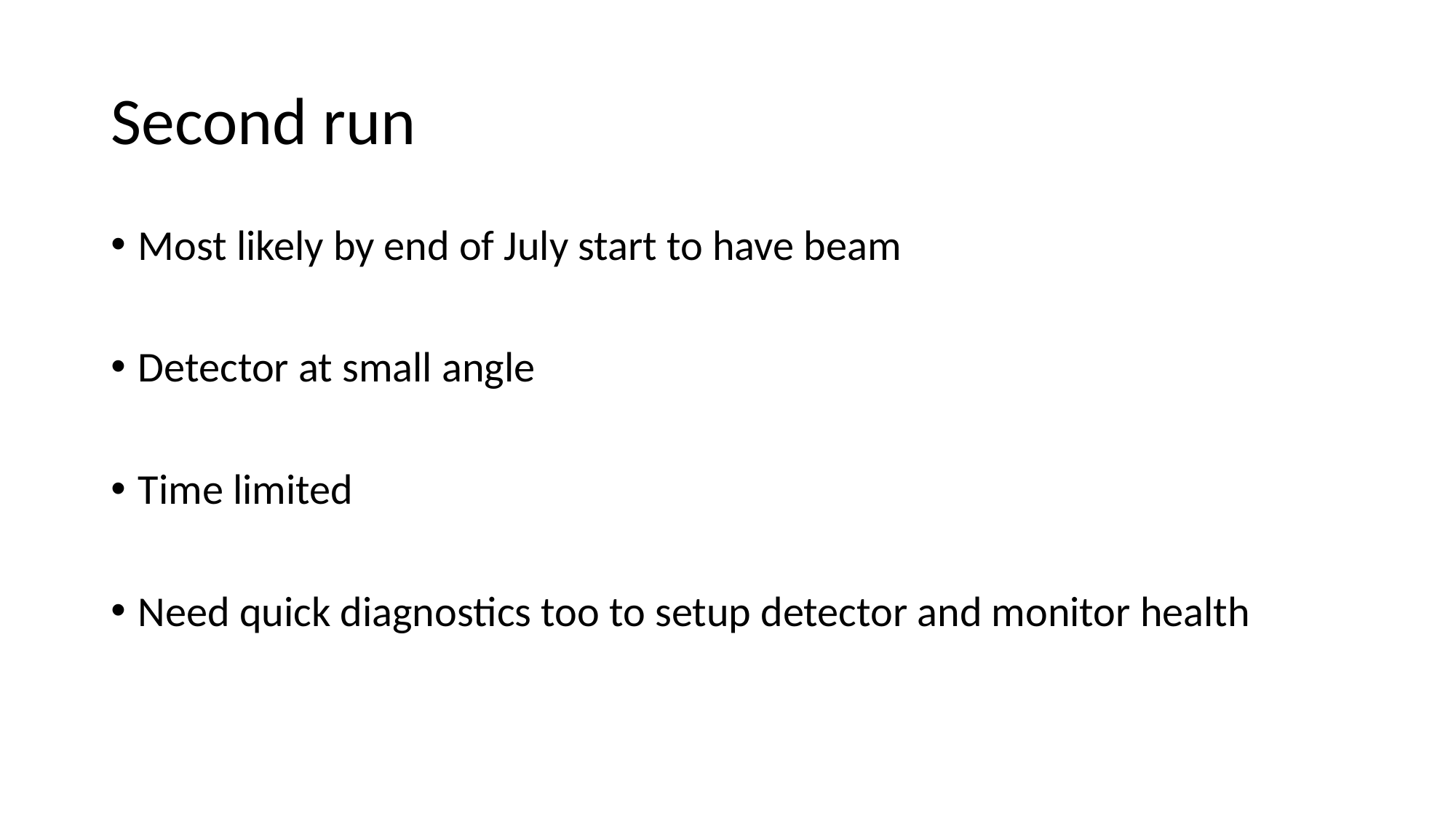

# Second run
Most likely by end of July start to have beam

Detector at small angle

Time limited

Need quick diagnostics too to setup detector and monitor health